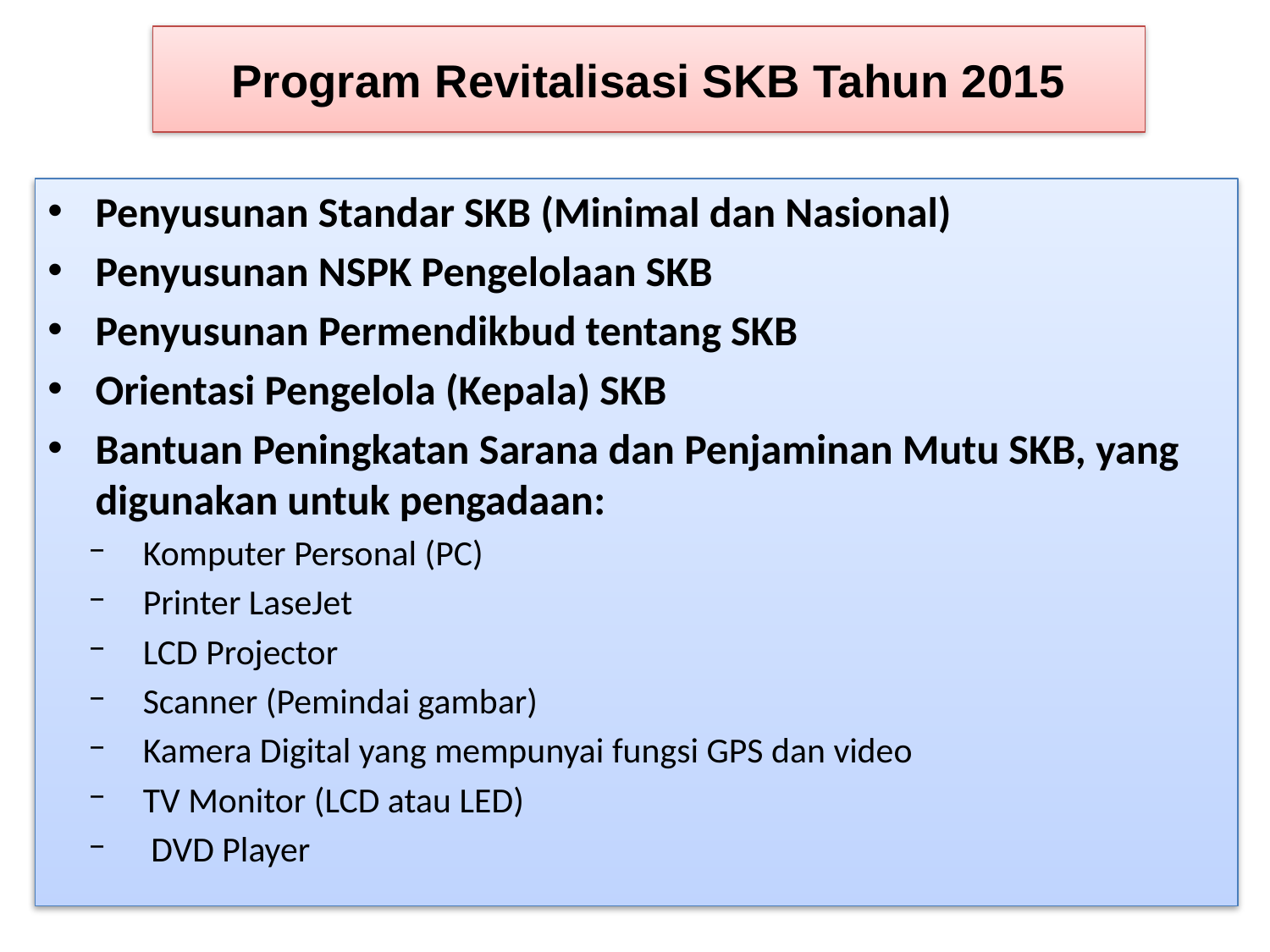

# Program Revitalisasi SKB Tahun 2015
Penyusunan Standar SKB (Minimal dan Nasional)
Penyusunan NSPK Pengelolaan SKB
Penyusunan Permendikbud tentang SKB
Orientasi Pengelola (Kepala) SKB
Bantuan Peningkatan Sarana dan Penjaminan Mutu SKB, yang digunakan untuk pengadaan:
Komputer Personal (PC)
Printer LaseJet
LCD Projector
Scanner (Pemindai gambar)
Kamera Digital yang mempunyai fungsi GPS dan video
TV Monitor (LCD atau LED)
 DVD Player